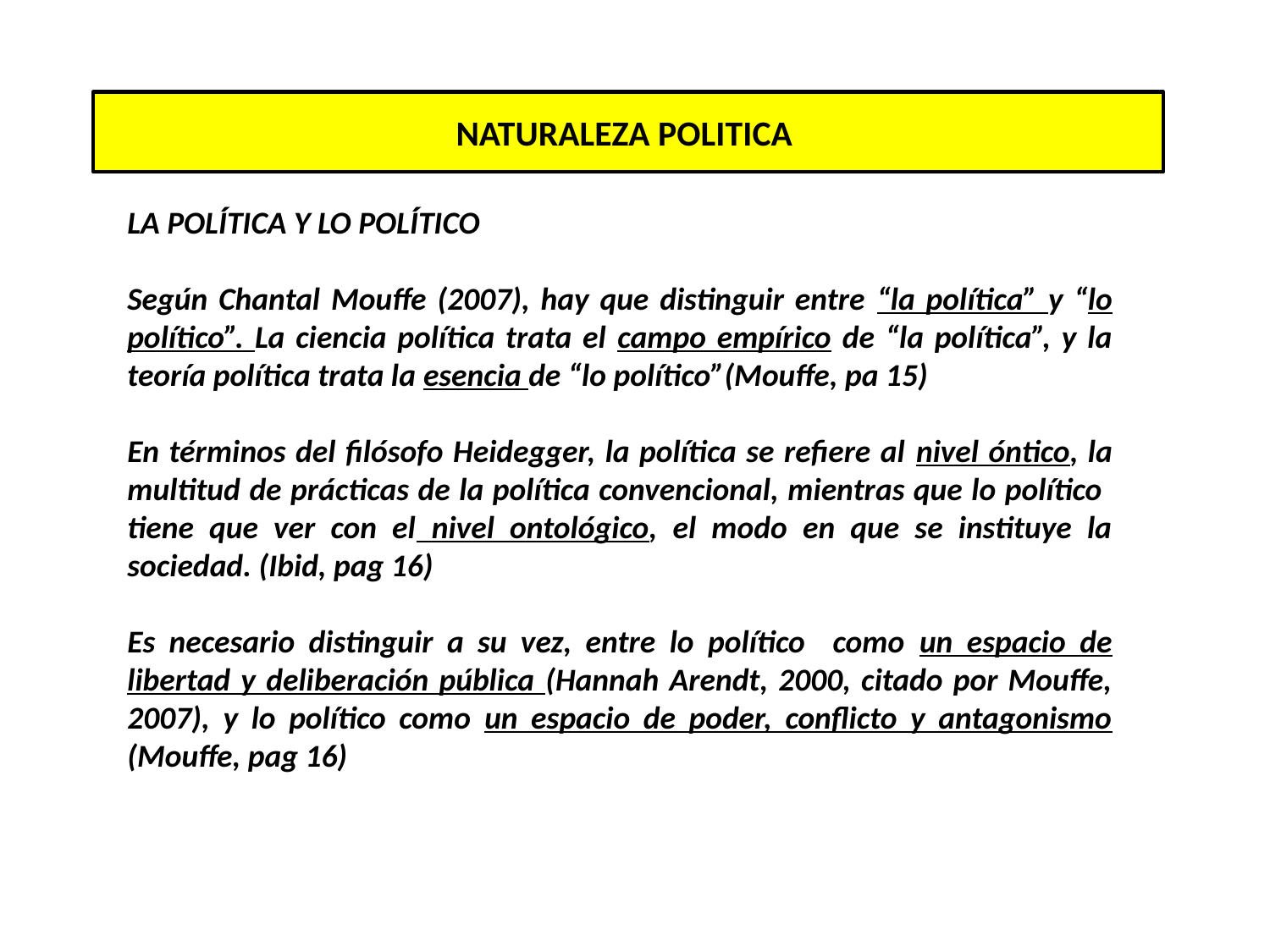

NATURALEZA POLITICA
LA POLÍTICA Y LO POLÍTICO

Según Chantal Mouffe (2007), hay que distinguir entre “la política” y “lo político”. La ciencia política trata el campo empírico de “la política”, y la teoría política trata la esencia de “lo político”(Mouffe, pa 15)

En términos del filósofo Heidegger, la política se refiere al nivel óntico, la multitud de prácticas de la política convencional, mientras que lo político  tiene que ver con el nivel ontológico, el modo en que se instituye la sociedad. (Ibid, pag 16)

Es necesario distinguir a su vez, entre lo político  como un espacio de libertad y deliberación pública (Hannah Arendt, 2000, citado por Mouffe, 2007), y lo político como un espacio de poder, conflicto y antagonismo (Mouffe, pag 16)